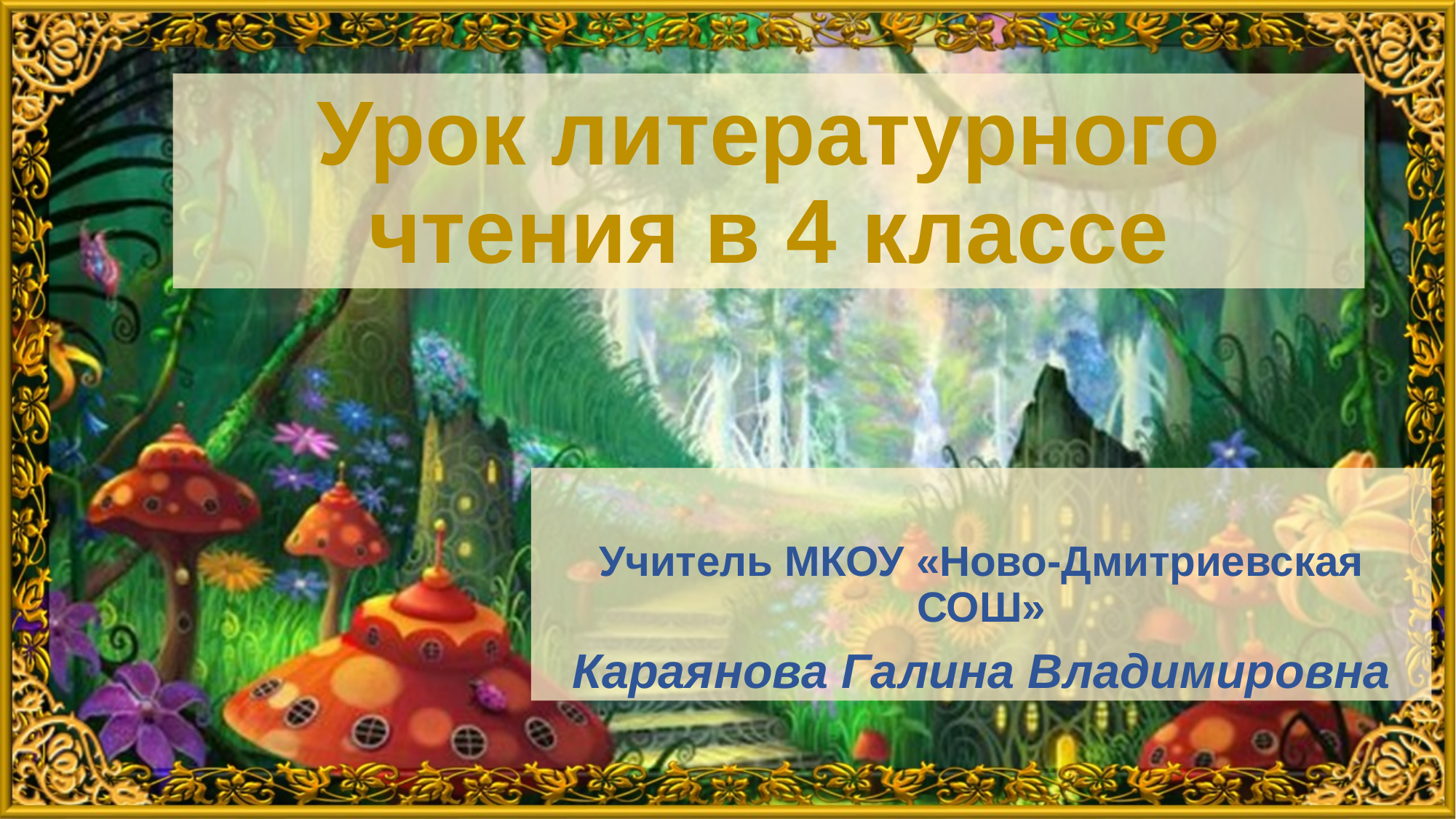

# Урок литературного чтения в 4 классе

Учитель МКОУ «Ново-Дмитриевская СОШ»
Караянова Галина Владимировна